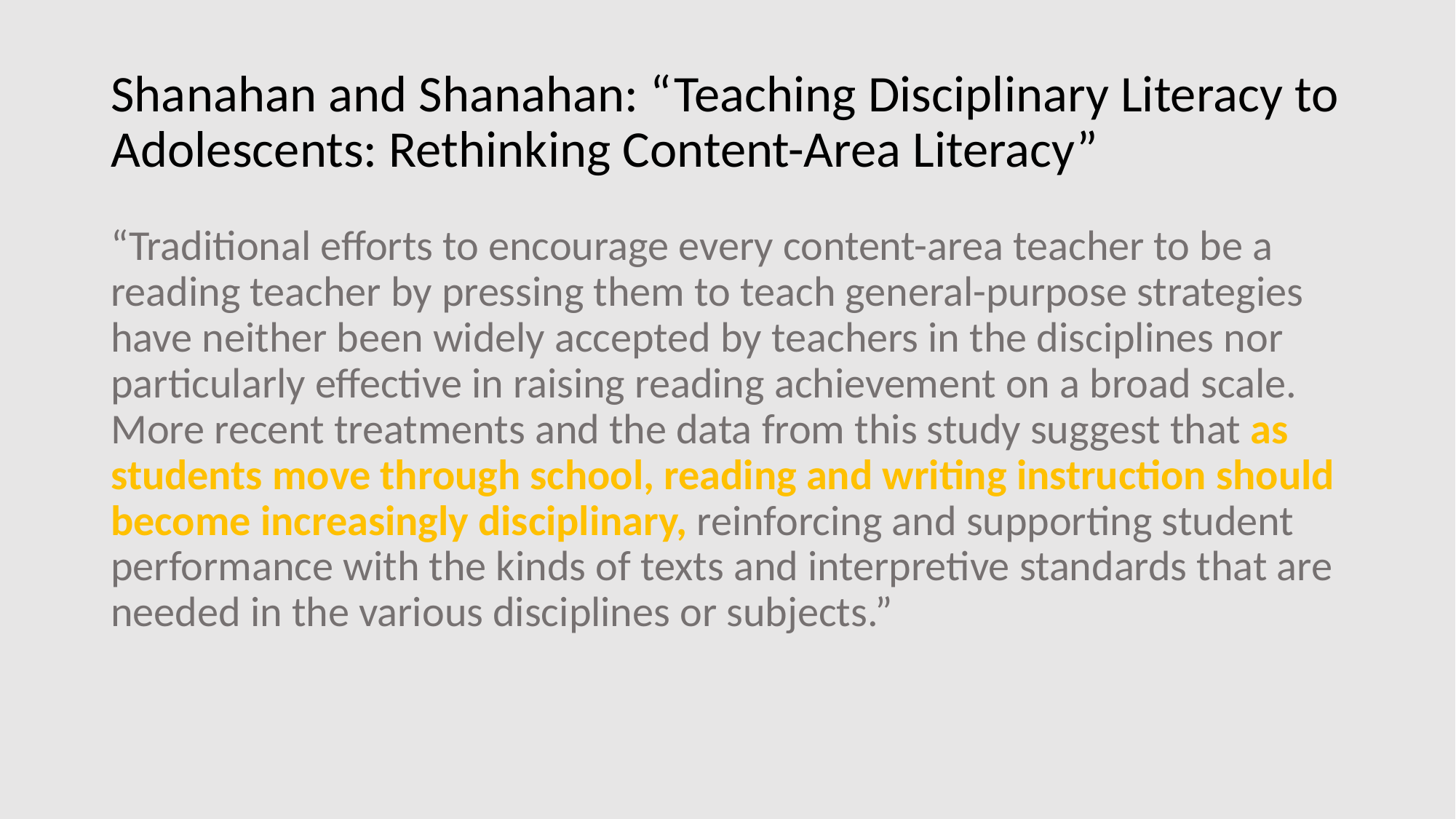

# Shanahan and Shanahan: “Teaching Disciplinary Literacy to Adolescents: Rethinking Content-Area Literacy”
“Traditional efforts to encourage every content-area teacher to be a reading teacher by pressing them to teach general-purpose strategies have neither been widely accepted by teachers in the disciplines nor particularly effective in raising reading achievement on a broad scale. More recent treatments and the data from this study suggest that as students move through school, reading and writing instruction should become increasingly disciplinary, reinforcing and supporting student performance with the kinds of texts and interpretive standards that are needed in the various disciplines or subjects.”